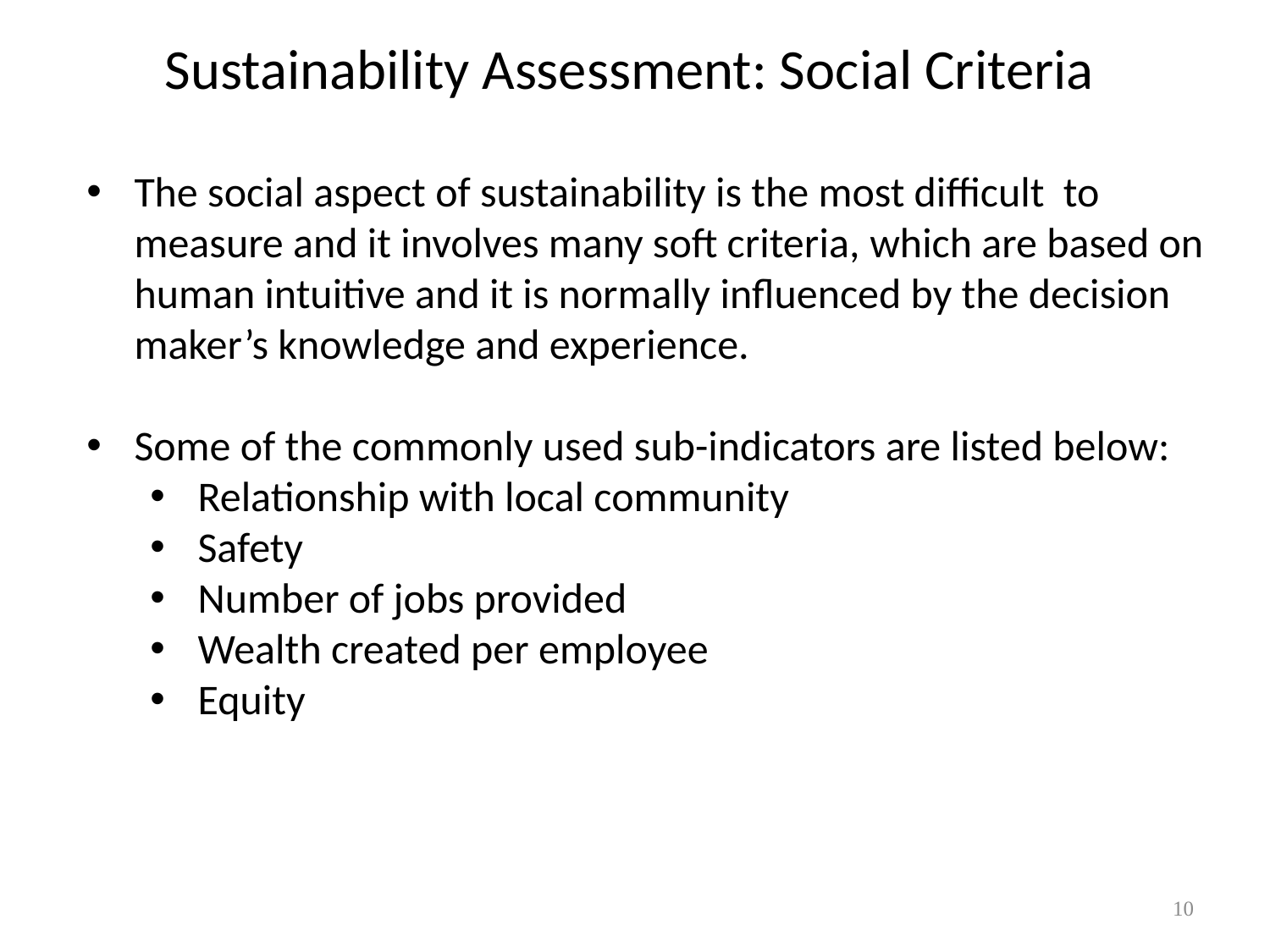

Sustainability Assessment: Social Criteria
The social aspect of sustainability is the most difficult  to measure and it involves many soft criteria, which are based on human intuitive and it is normally influenced by the decision maker’s knowledge and experience.

Some of the commonly used sub-indicators are listed below:
Relationship with local community
Safety
Number of jobs provided
Wealth created per employee
Equity
10